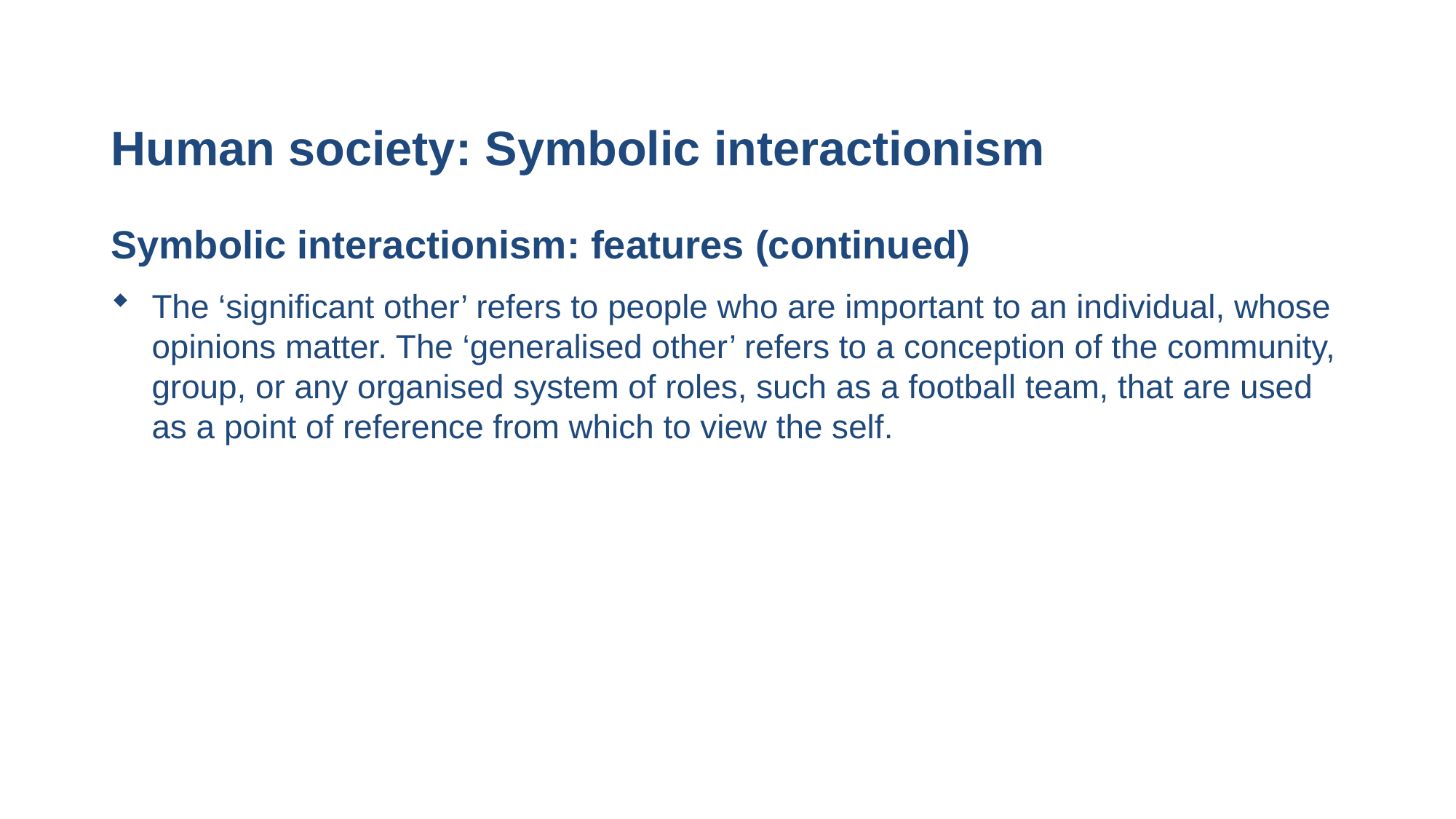

# Human society: Symbolic interactionism
Symbolic interactionism: features (continued)
The ‘significant other’ refers to people who are important to an individual, whose opinions matter. The ‘generalised other’ refers to a conception of the community, group, or any organised system of roles, such as a football team, that are used as a point of reference from which to view the self.